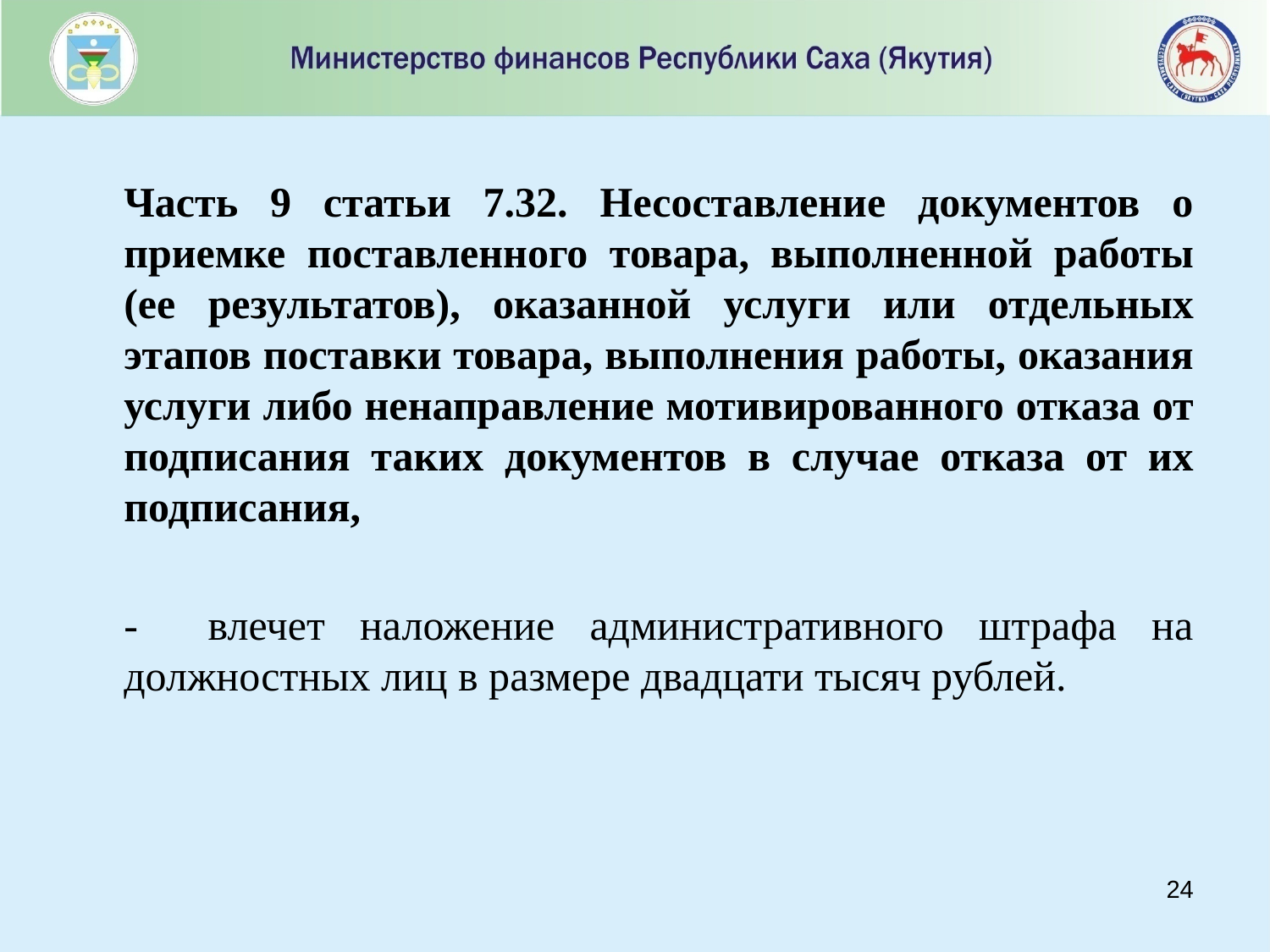

#
	Часть 9 статьи 7.32. Несоставление документов о приемке поставленного товара, выполненной работы (ее результатов), оказанной услуги или отдельных этапов поставки товара, выполнения работы, оказания услуги либо ненаправление мотивированного отказа от подписания таких документов в случае отказа от их подписания,

	-  влечет наложение административного штрафа на должностных лиц в размере двадцати тысяч рублей.

24